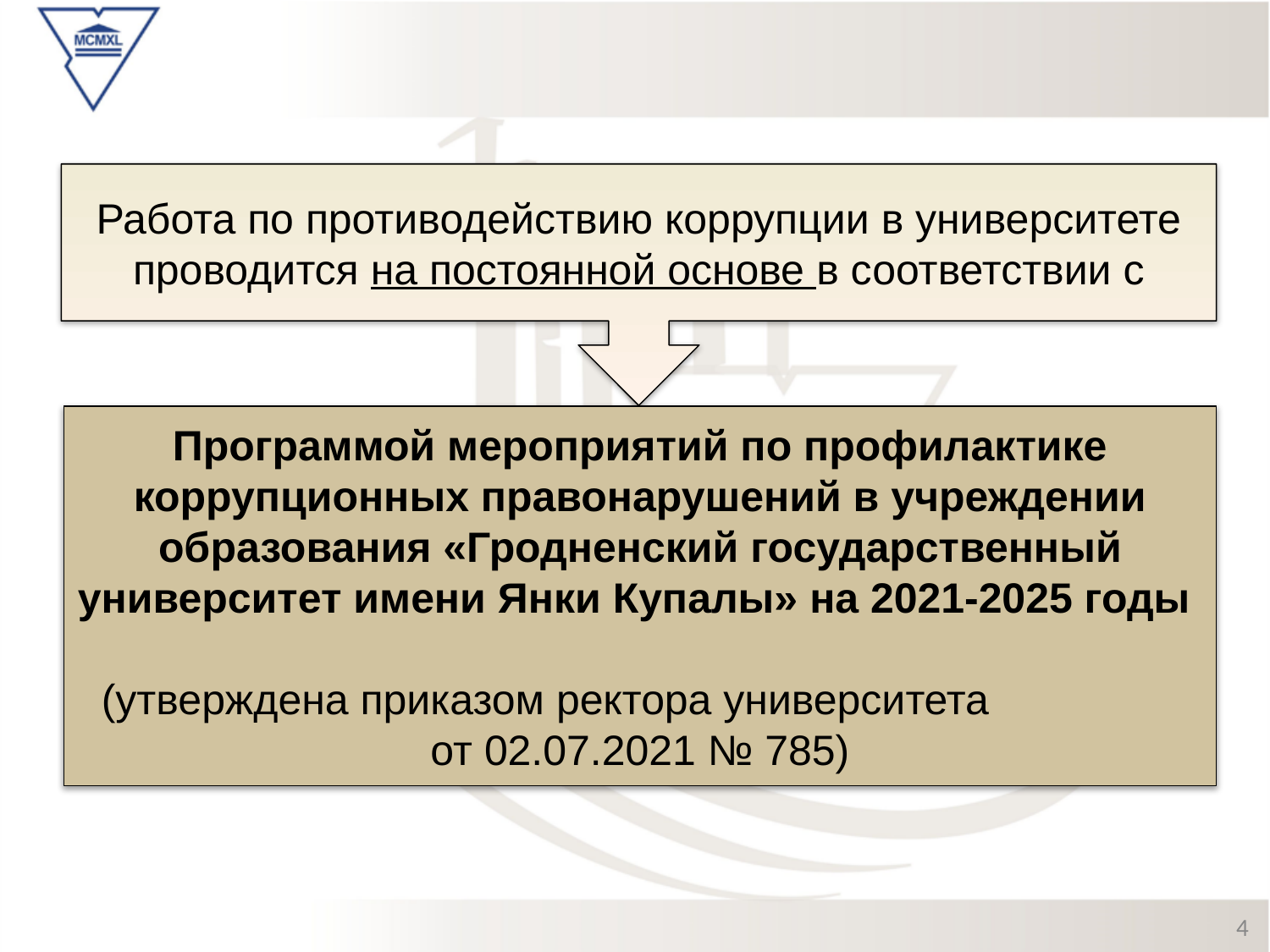

Работа по противодействию коррупции в университете проводится на постоянной основе в соответствии с
Программой мероприятий по профилактике коррупционных правонарушений в учреждении образования «Гродненский государственный университет имени Янки Купалы» на 2021-2025 годы

(утверждена приказом ректора университета                 от 02.07.2021 № 785)
4